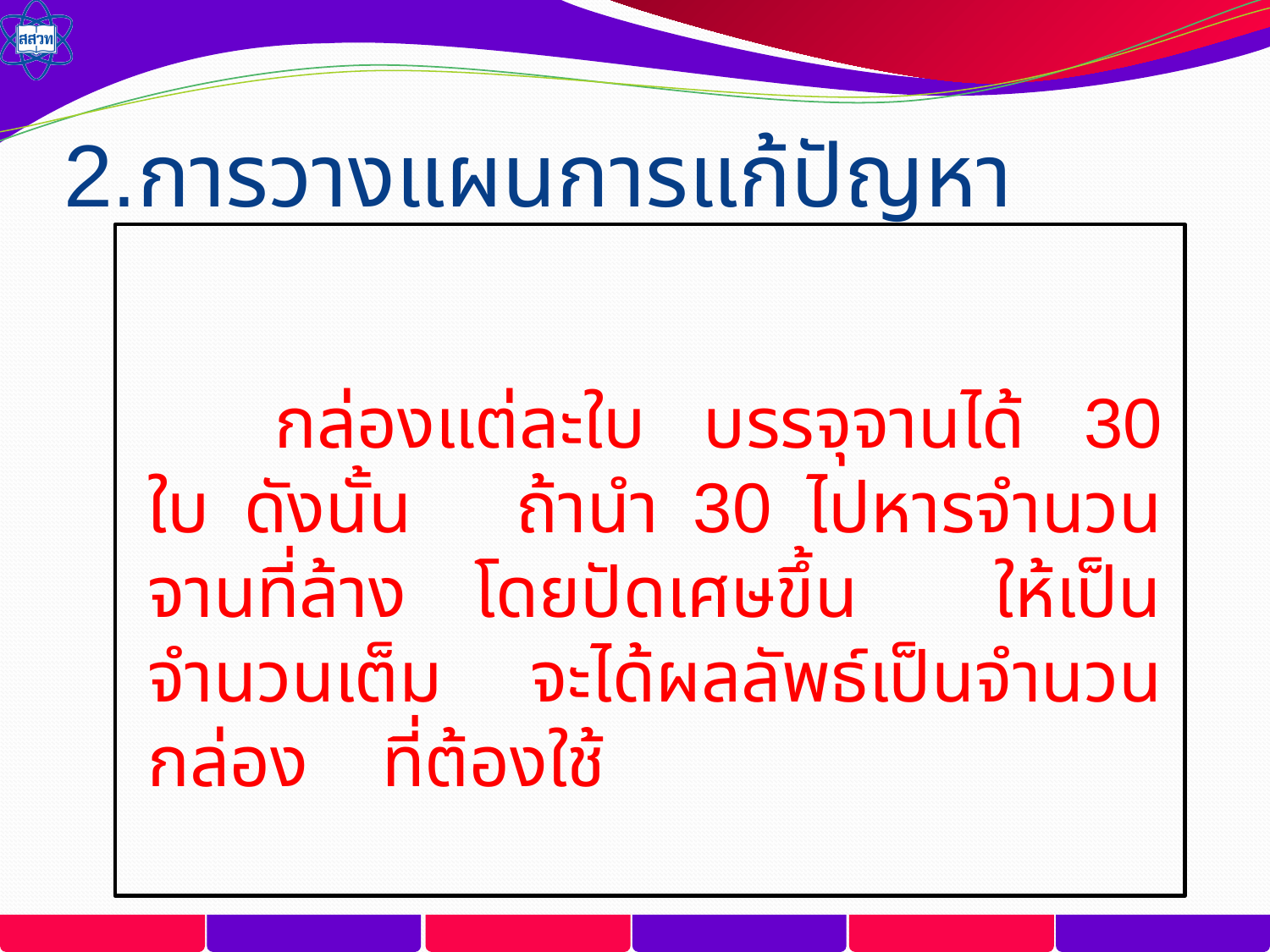

# 2.การวางแผนการแก้ปัญหา

	กล่องแต่ละใบ บรรจุจานได้ 30 ใบ ดังนั้น   ถ้านำ 30 ไปหารจำนวนจานที่ล้าง โดยปัดเศษขึ้น  ให้เป็นจำนวนเต็ม จะได้ผลลัพธ์เป็นจำนวนกล่อง    ที่ต้องใช้